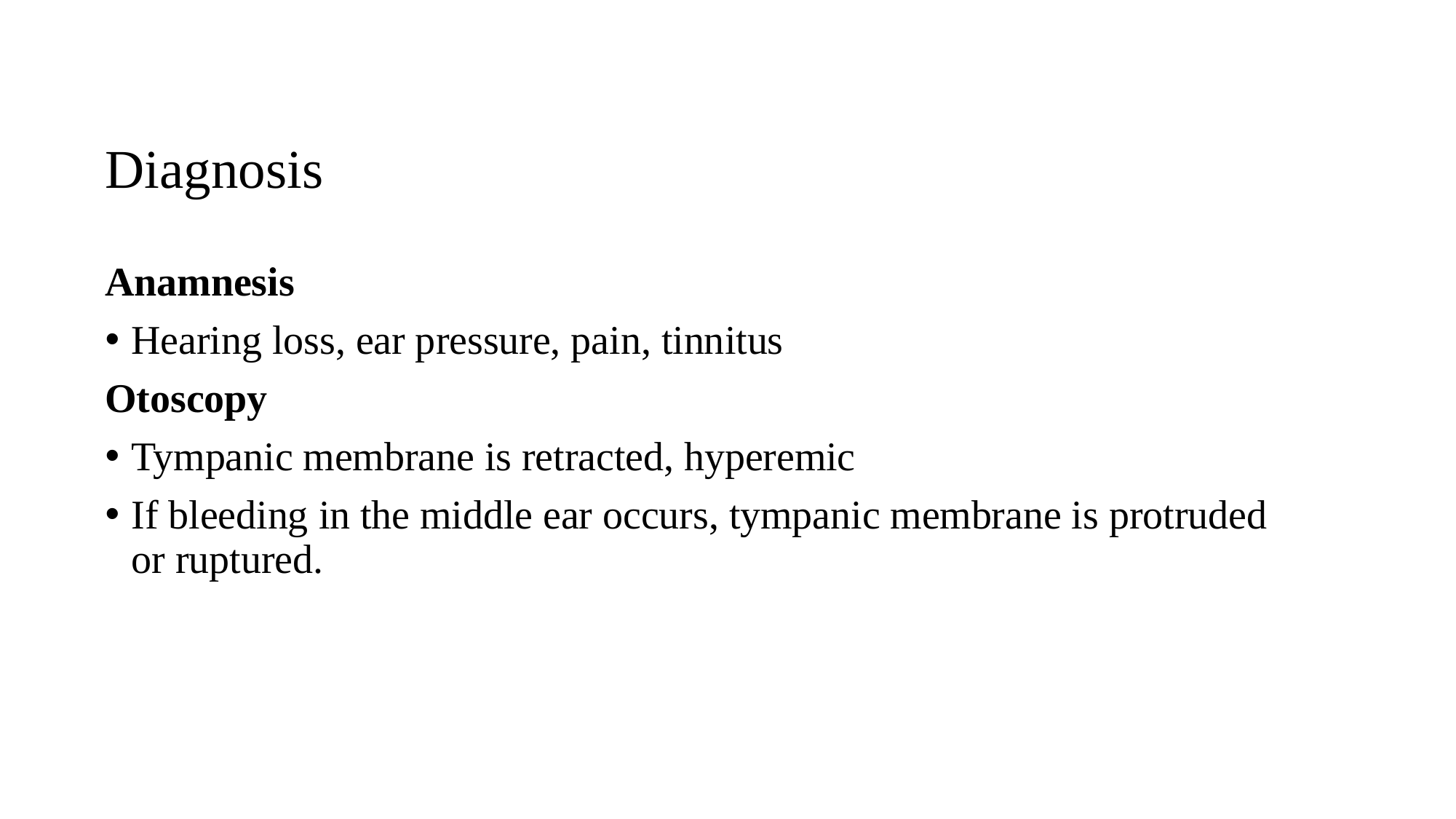

# Diagnosis
Anamnesis
Hearing loss, ear pressure, pain, tinnitus
Otoscopy
Tympanic membrane is retracted, hyperemic
If bleeding in the middle ear occurs, tympanic membrane is protruded or ruptured.